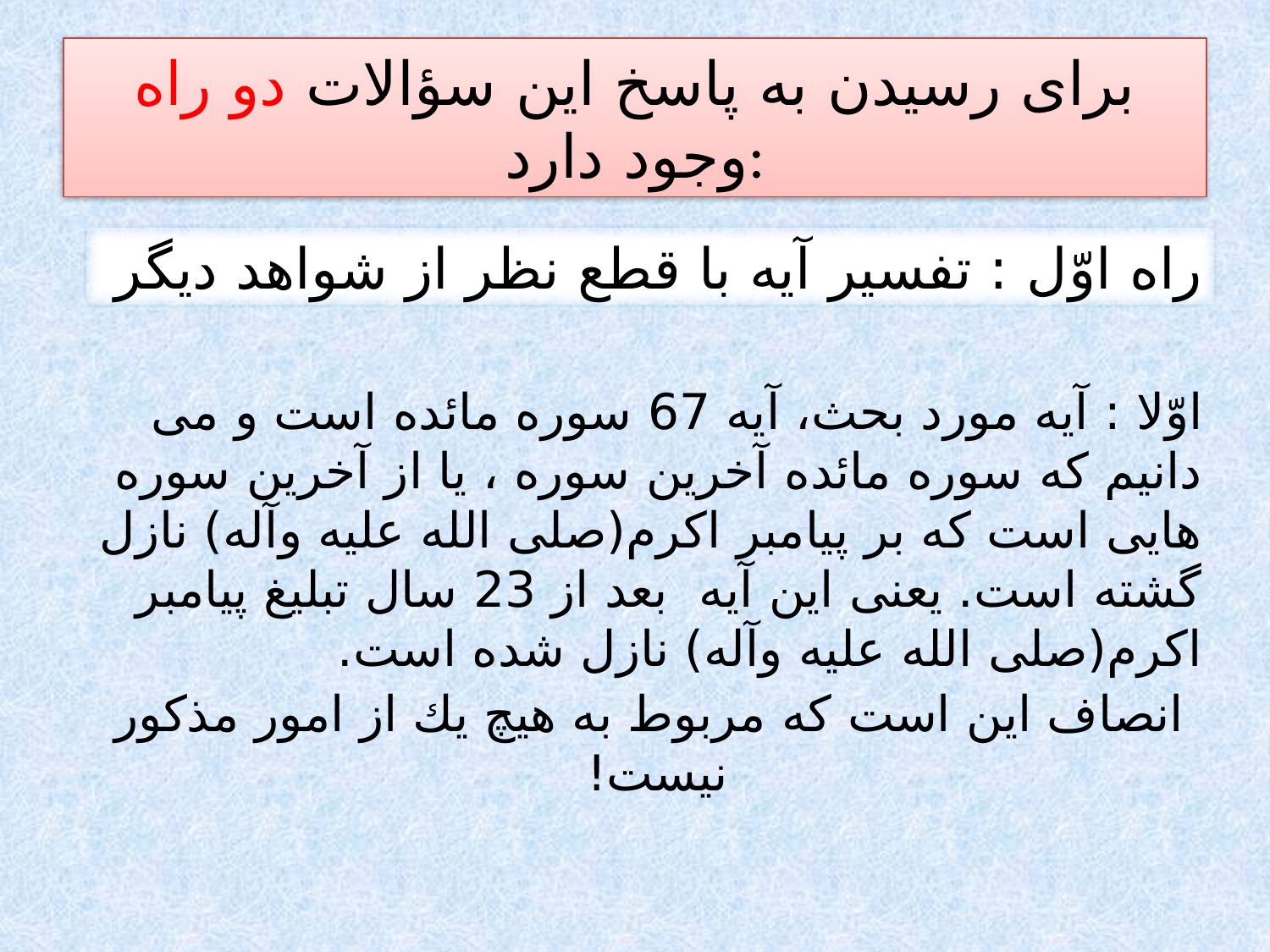

# براى رسيدن به پاسخ اين سؤالات دو راه وجود دارد:
راه اوّل : تفسير آيه با قطع نظر از شواهد ديگر
اوّلا : آيه مورد بحث، آيه 67 سوره مائده است و مى دانيم كه سوره مائده آخرين سوره ، يا از آخرين سوره هايى است كه بر پيامبر اكرم(صلى الله عليه وآله) نازل گشته است. يعنى اين آيه  بعد از 23 سال تبليغ پيامبر اكرم(صلى الله عليه وآله) نازل شده است.
انصاف اين است كه مربوط به هيچ يك از امور مذكور نيست!